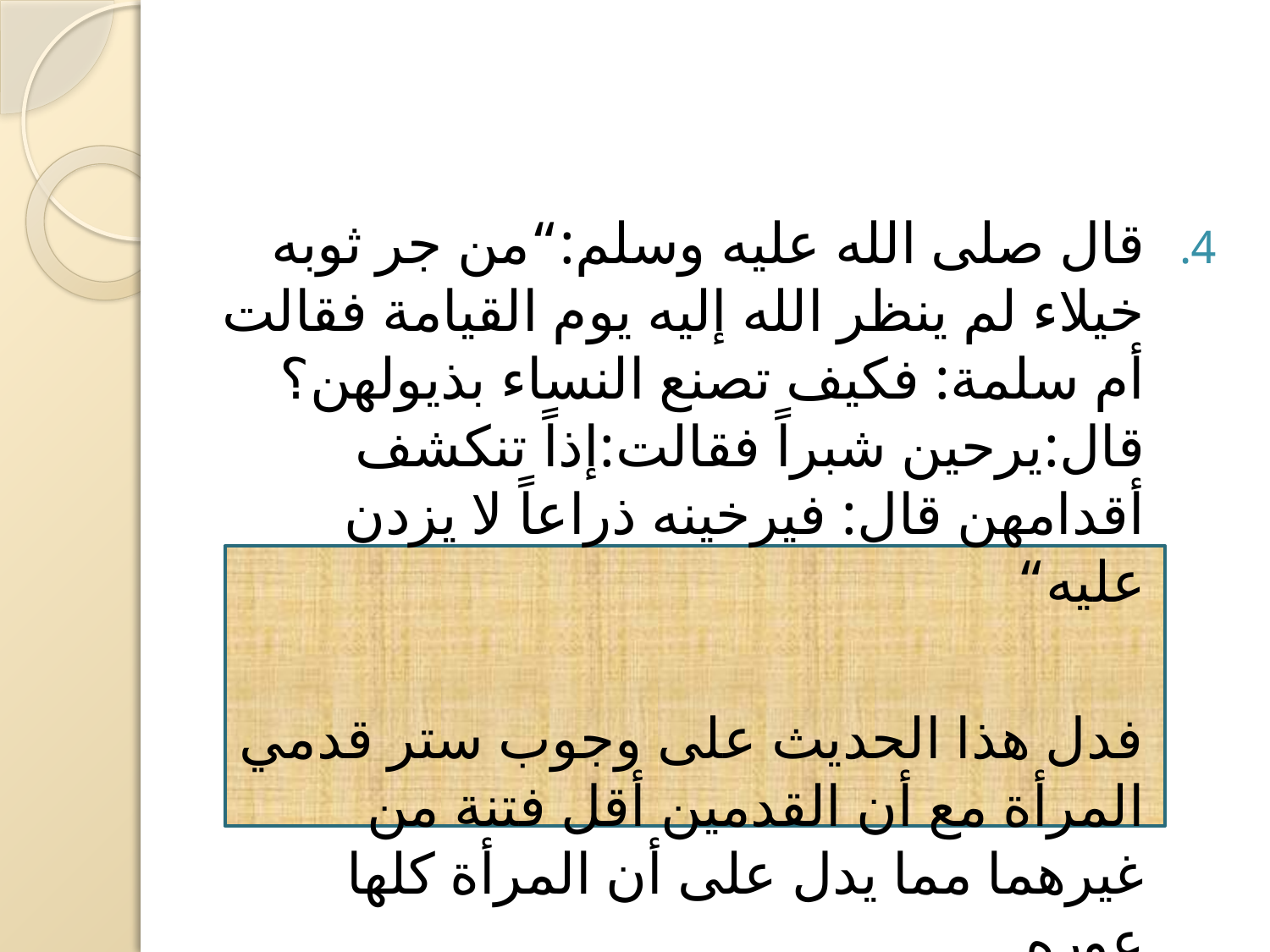

قال صلى الله عليه وسلم:“من جر ثوبه خيلاء لم ينظر الله إليه يوم القيامة فقالت أم سلمة: فكيف تصنع النساء بذيولهن؟ قال:يرحين شبراً فقالت:إذاً تنكشف أقدامهن قال: فيرخينه ذراعاً لا يزدن عليه“

     فدل هذا الحديث على وجوب ستر قدمي المرأة مع أن القدمين أقل فتنة من غيرهما مما يدل على أن المرأة كلها عوره.